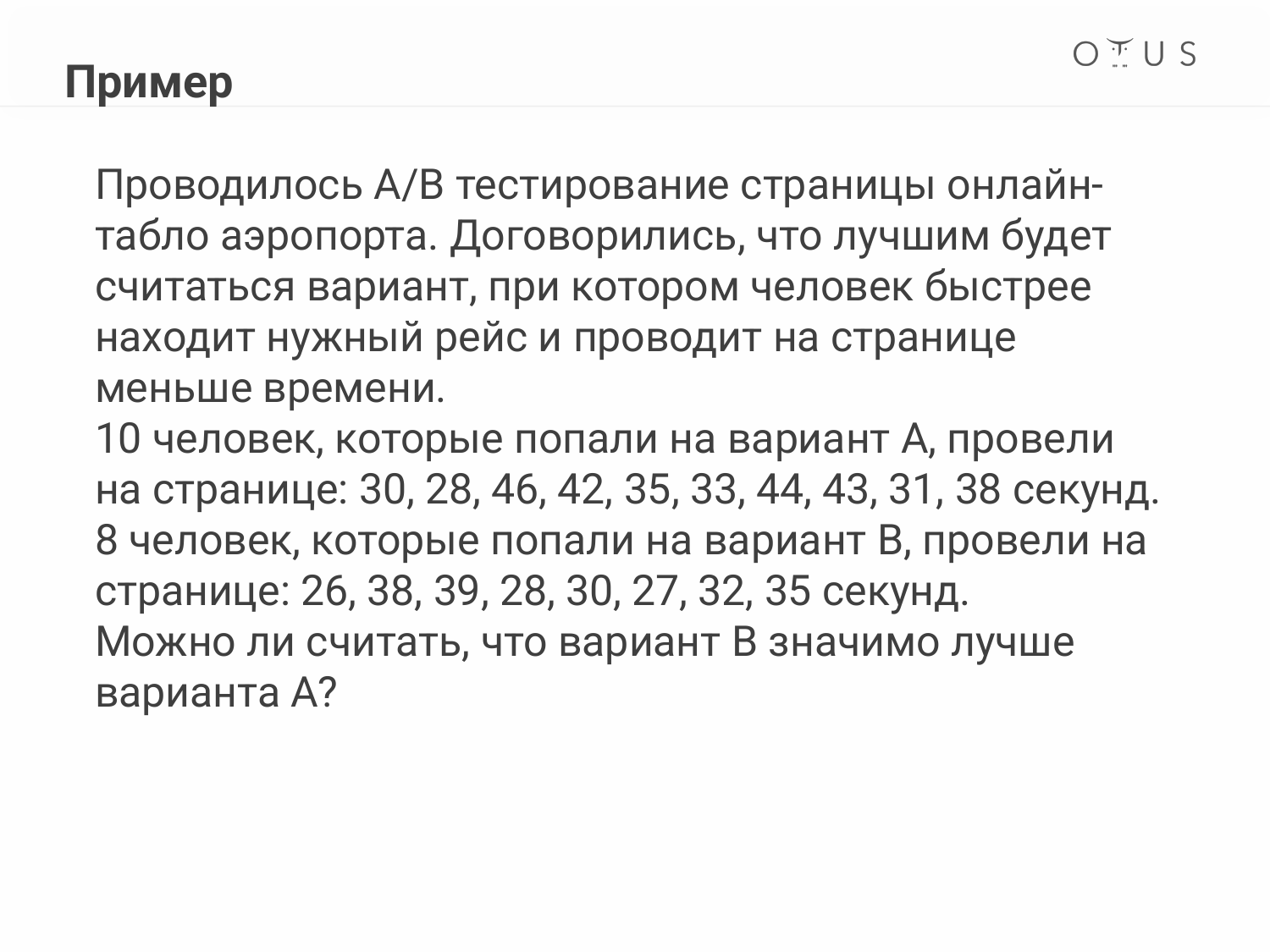

Пример
Проводилось A/B тестирование страницы онлайн-табло аэропорта. Договорились, что лучшим будет считаться вариант, при котором человек быстрее находит нужный рейс и проводит на странице меньше времени.
10 человек, которые попали на вариант А, провели на странице: 30, 28, 46, 42, 35, 33, 44, 43, 31, 38 секунд.
8 человек, которые попали на вариант B, провели на странице: 26, 38, 39, 28, 30, 27, 32, 35 секунд.
Можно ли считать, что вариант B значимо лучше варианта А?